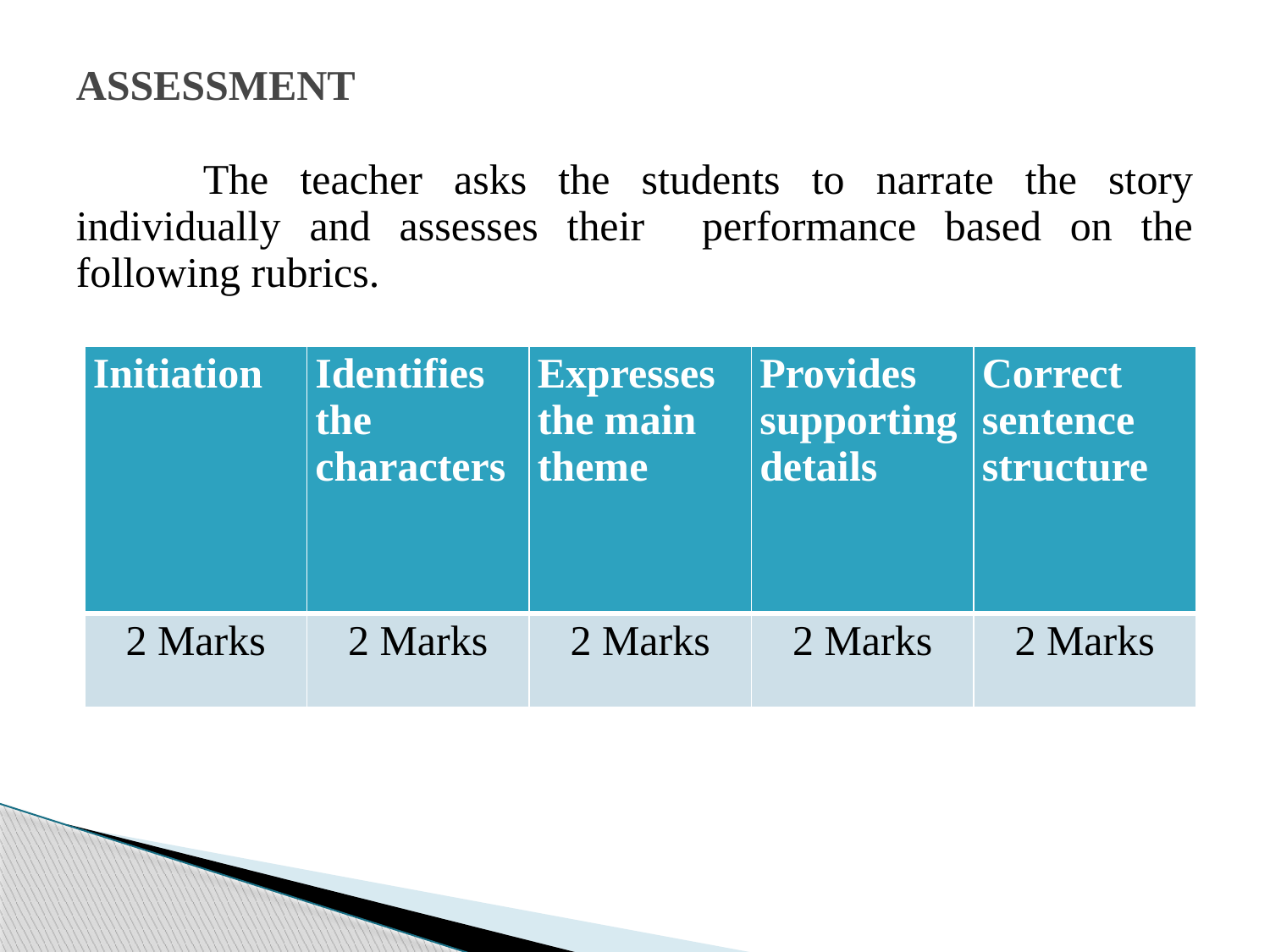

# ASSESSMENT The teacher asks the students to narrate the story individually and assesses their  performance based on the following rubrics.
| Initiation | Identifies the characters | Expresses the main theme | Provides supporting details | Correct sentence structure |
| --- | --- | --- | --- | --- |
| 2 Marks | 2 Marks | 2 Marks | 2 Marks | 2 Marks |